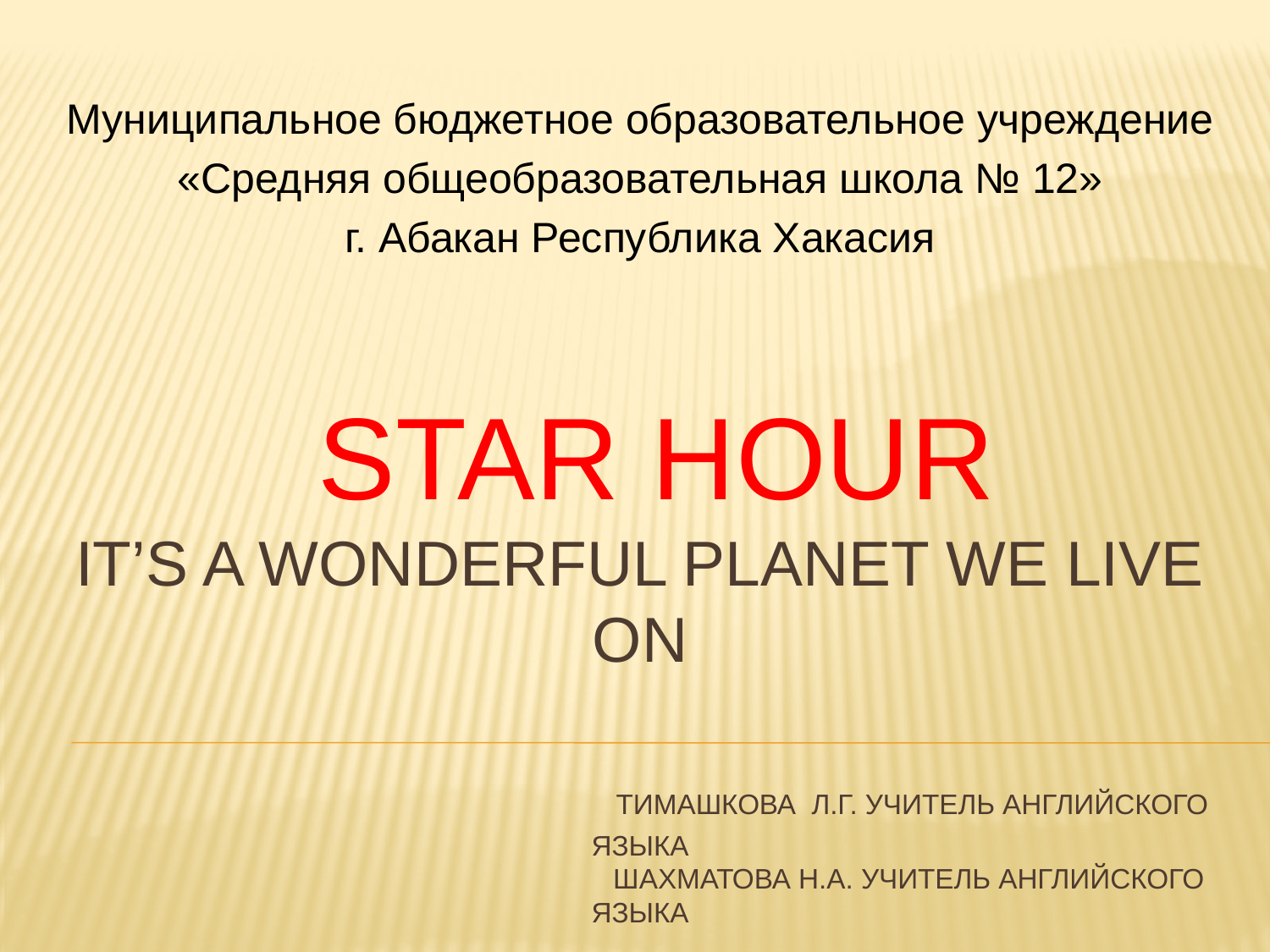

Муниципальное бюджетное образовательное учреждение
«Средняя общеобразовательная школа № 12»
г. Абакан Республика Хакасия
# STAR HOUR It’s a wonderful planet we live on Тимашкова  Л.Г. учитель английского языка Шахматова Н.а. учитель английского языка